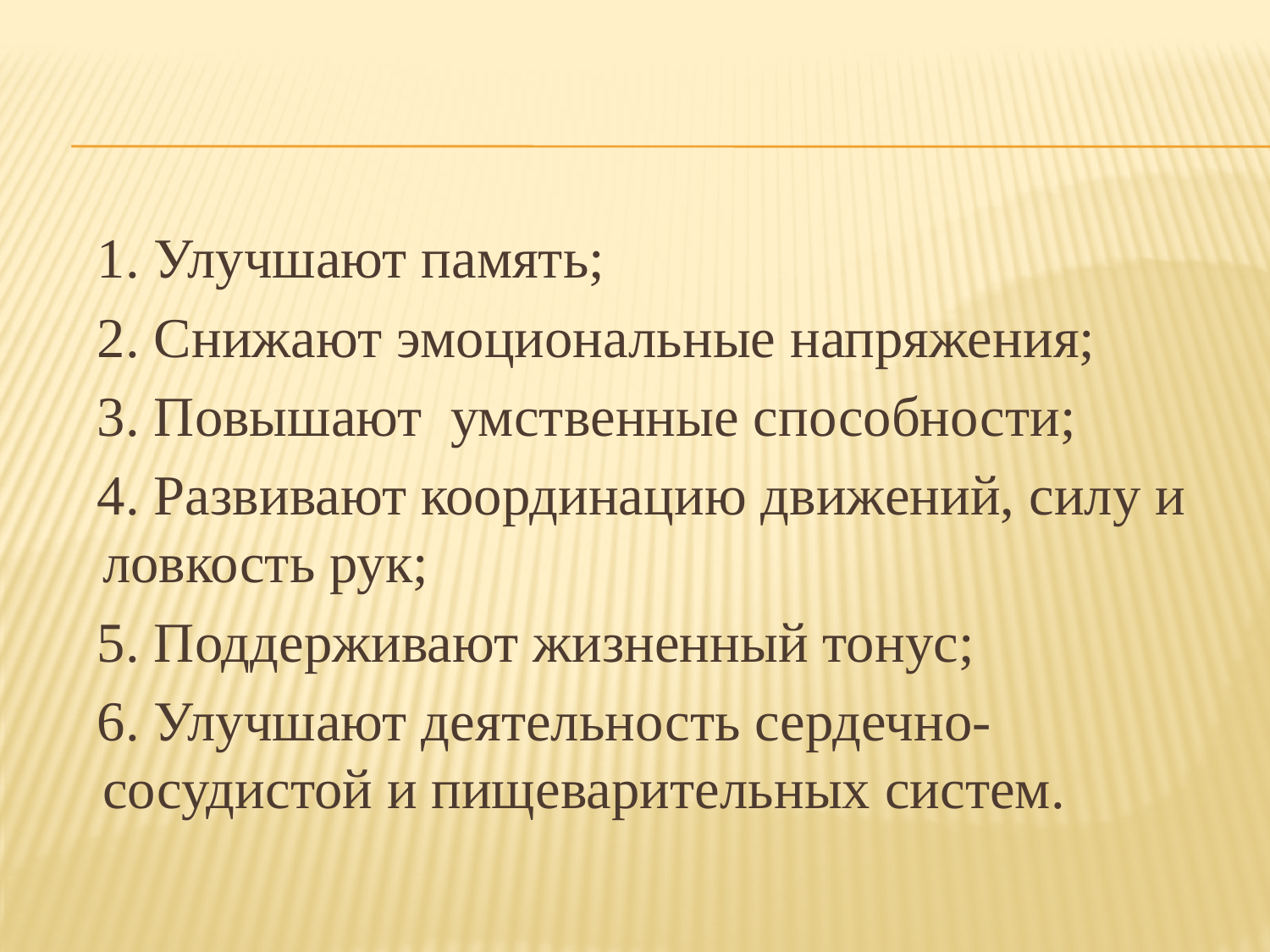

#
   1. Улучшают память;
   2. Снижают эмоциональные напряжения;
   3. Повышают  умственные способности;
   4. Развивают координацию движений, силу и ловкость рук;
   5. Поддерживают жизненный тонус;
   6. Улучшают деятельность сердечно-сосудистой и пищеварительных систем.